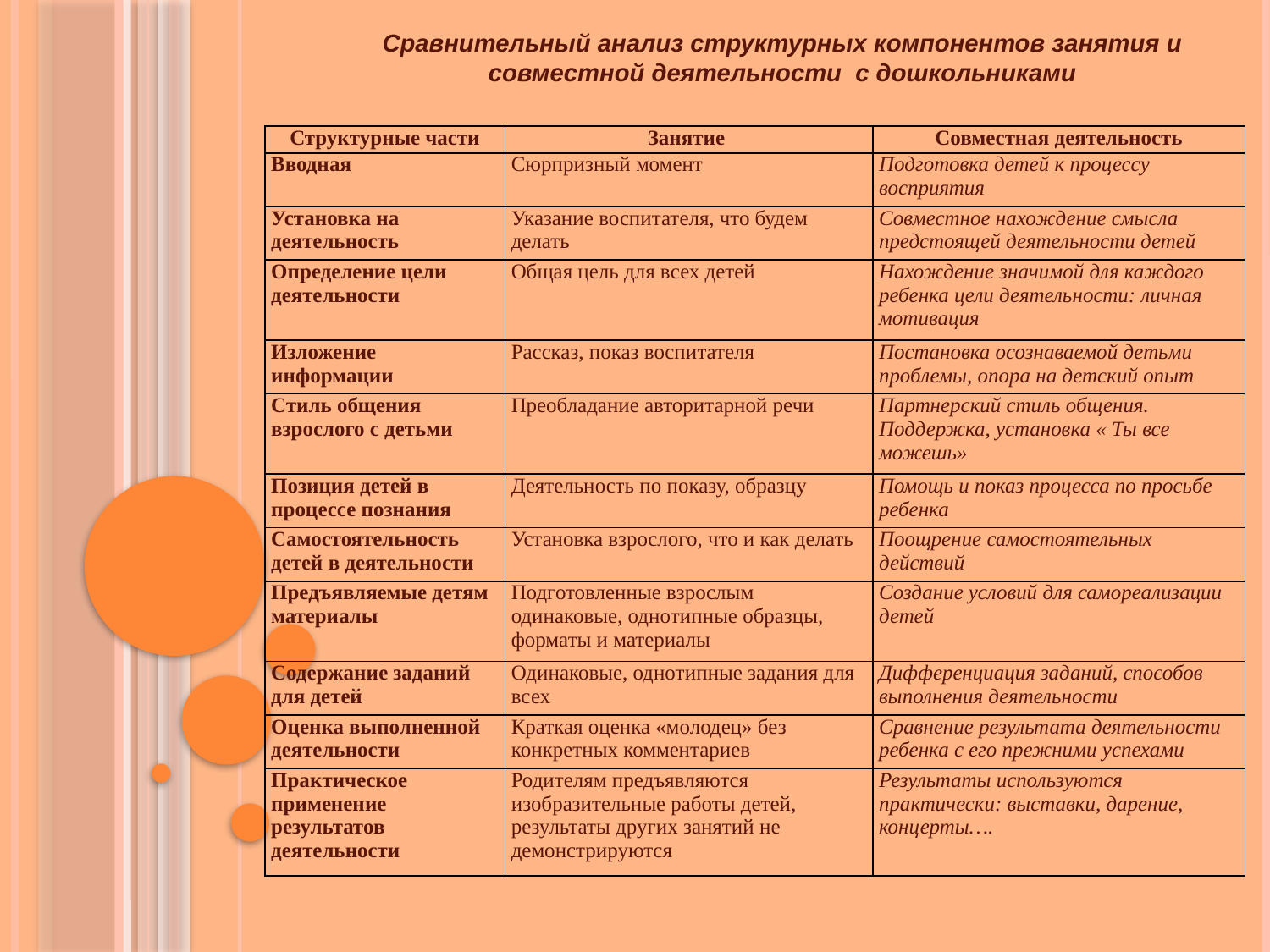

Сравнительный анализ структурных компонентов занятия и совместной деятельности  с дошкольниками

#
| Структурные части | Занятие | Совместная деятельность |
| --- | --- | --- |
| Вводная | Сюрпризный момент | Подготовка детей к процессу восприятия |
| Установка на деятельность | Указание воспитателя, что будем делать | Совместное нахождение смысла предстоящей деятельности детей |
| Определение цели деятельности | Общая цель для всех детей | Нахождение значимой для каждого ребенка цели деятельности: личная мотивация |
| Изложение информации | Рассказ, показ воспитателя | Постановка осознаваемой детьми проблемы, опора на детский опыт |
| Стиль общения взрослого с детьми | Преобладание авторитарной речи | Партнерский стиль общения. Поддержка, установка « Ты все можешь» |
| Позиция детей в процессе познания | Деятельность по показу, образцу | Помощь и показ процесса по просьбе ребенка |
| Самостоятельность детей в деятельности | Установка взрослого, что и как делать | Поощрение самостоятельных действий |
| Предъявляемые детям материалы | Подготовленные взрослым одинаковые, однотипные образцы, форматы и материалы | Создание условий для самореализации детей |
| Содержание заданий для детей | Одинаковые, однотипные задания для всех | Дифференциация заданий, способов выполнения деятельности |
| Оценка выполненной деятельности | Краткая оценка «молодец» без конкретных комментариев | Сравнение результата деятельности ребенка с его прежними успехами |
| Практическое применение результатов деятельности | Родителям предъявляются изобразительные работы детей, результаты других занятий не демонстрируются | Результаты используются практически: выставки, дарение, концерты…. |